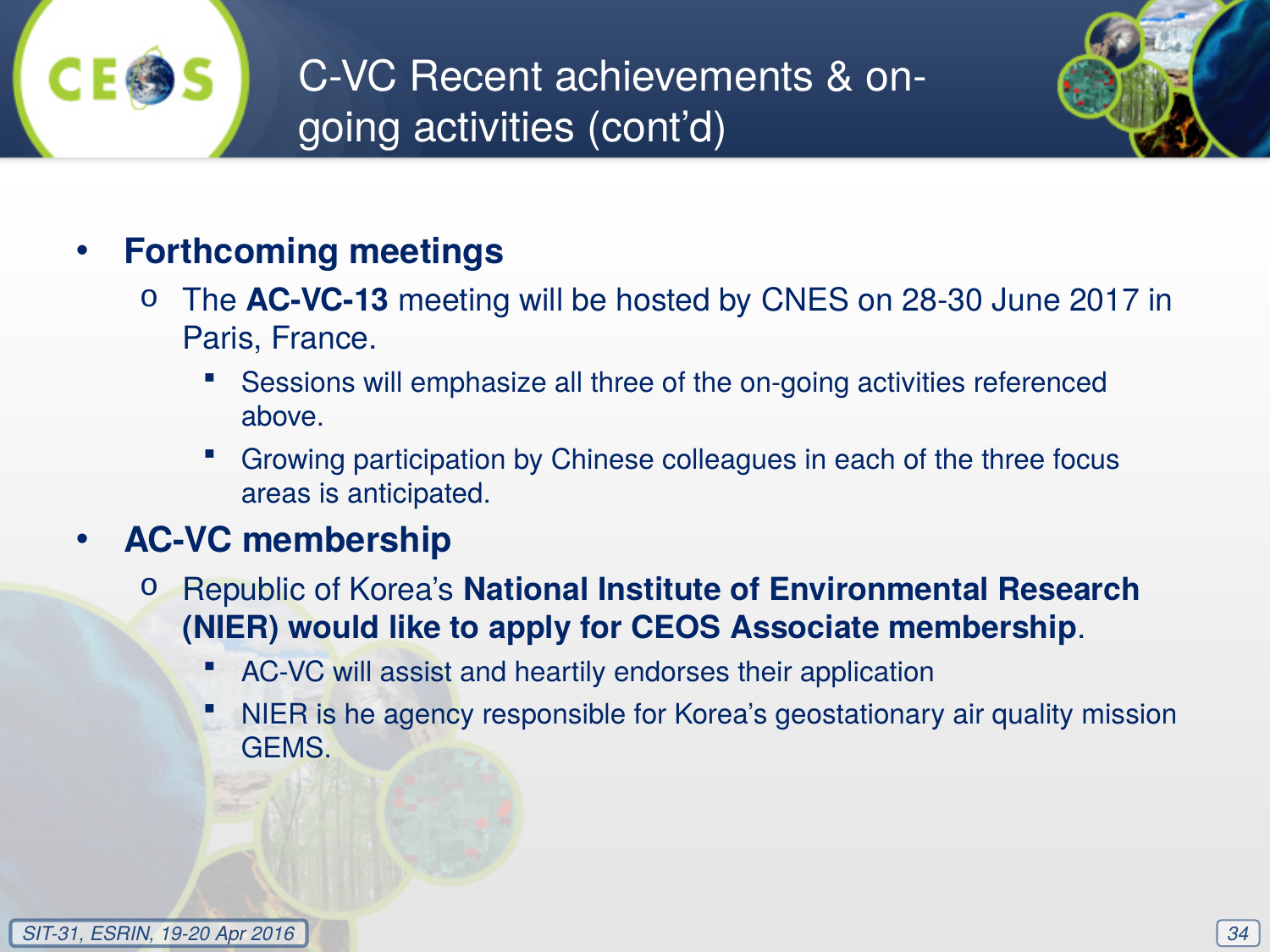

C-VC Recent achievements & on-going activities (cont’d)
Forthcoming meetings
The AC-VC-13 meeting will be hosted by CNES on 28-30 June 2017 in Paris, France.
Sessions will emphasize all three of the on-going activities referenced above.
Growing participation by Chinese colleagues in each of the three focus areas is anticipated.
AC-VC membership
Republic of Korea’s National Institute of Environmental Research (NIER) would like to apply for CEOS Associate membership.
AC-VC will assist and heartily endorses their application
NIER is he agency responsible for Korea’s geostationary air quality mission GEMS.
34